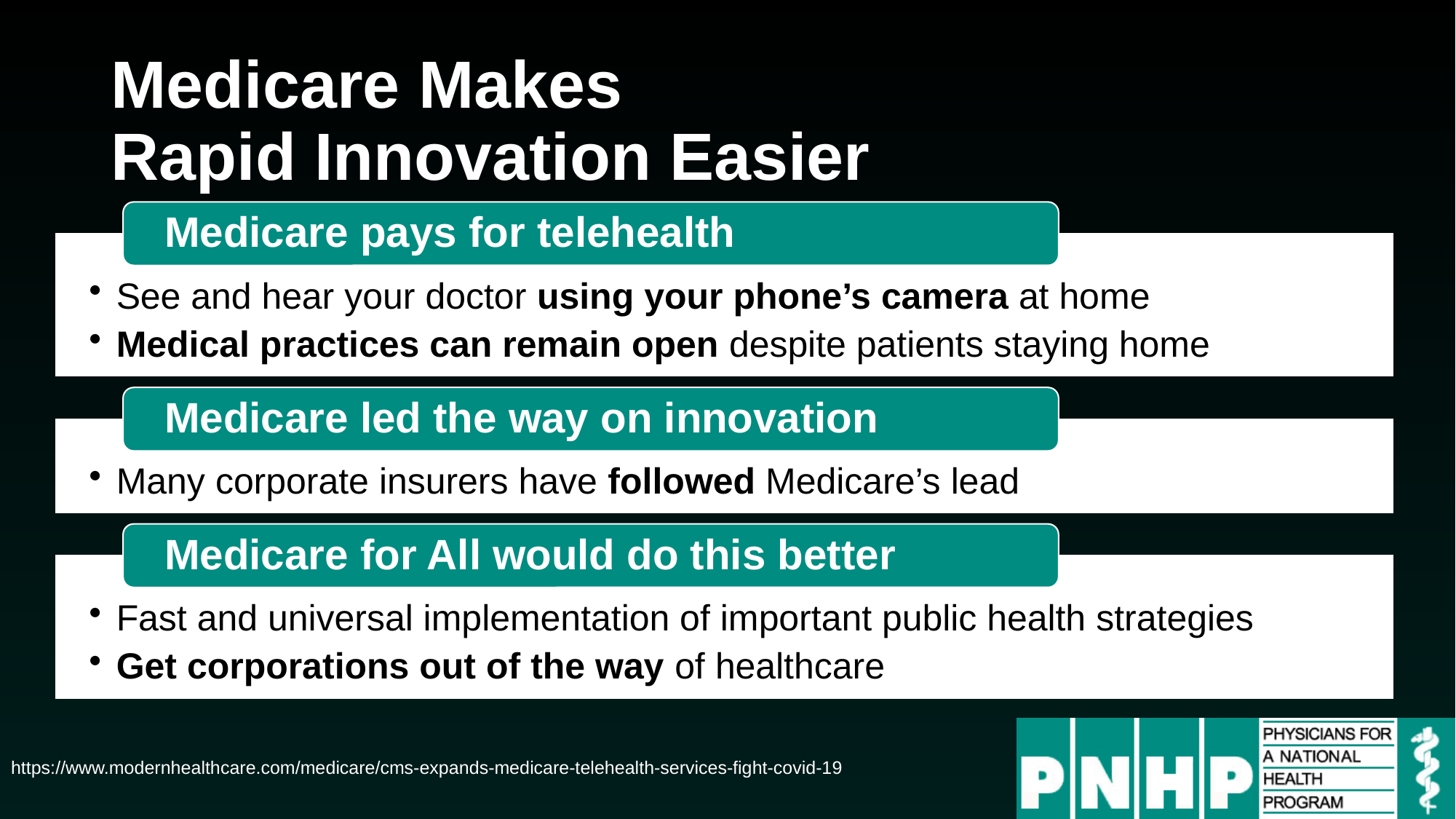

# Medicare Makes Rapid Innovation Easier
See and hear your doctor using your phone’s camera at home
Medical practices can remain open despite patients staying home
Medicare pays for telehealth
Many corporate insurers have followed Medicare’s lead
Medicare led the way on innovation
Fast and universal implementation of important public health strategies
Get corporations out of the way of healthcare
Medicare for All would do this better
https://www.modernhealthcare.com/medicare/cms-expands-medicare-telehealth-services-fight-covid-19